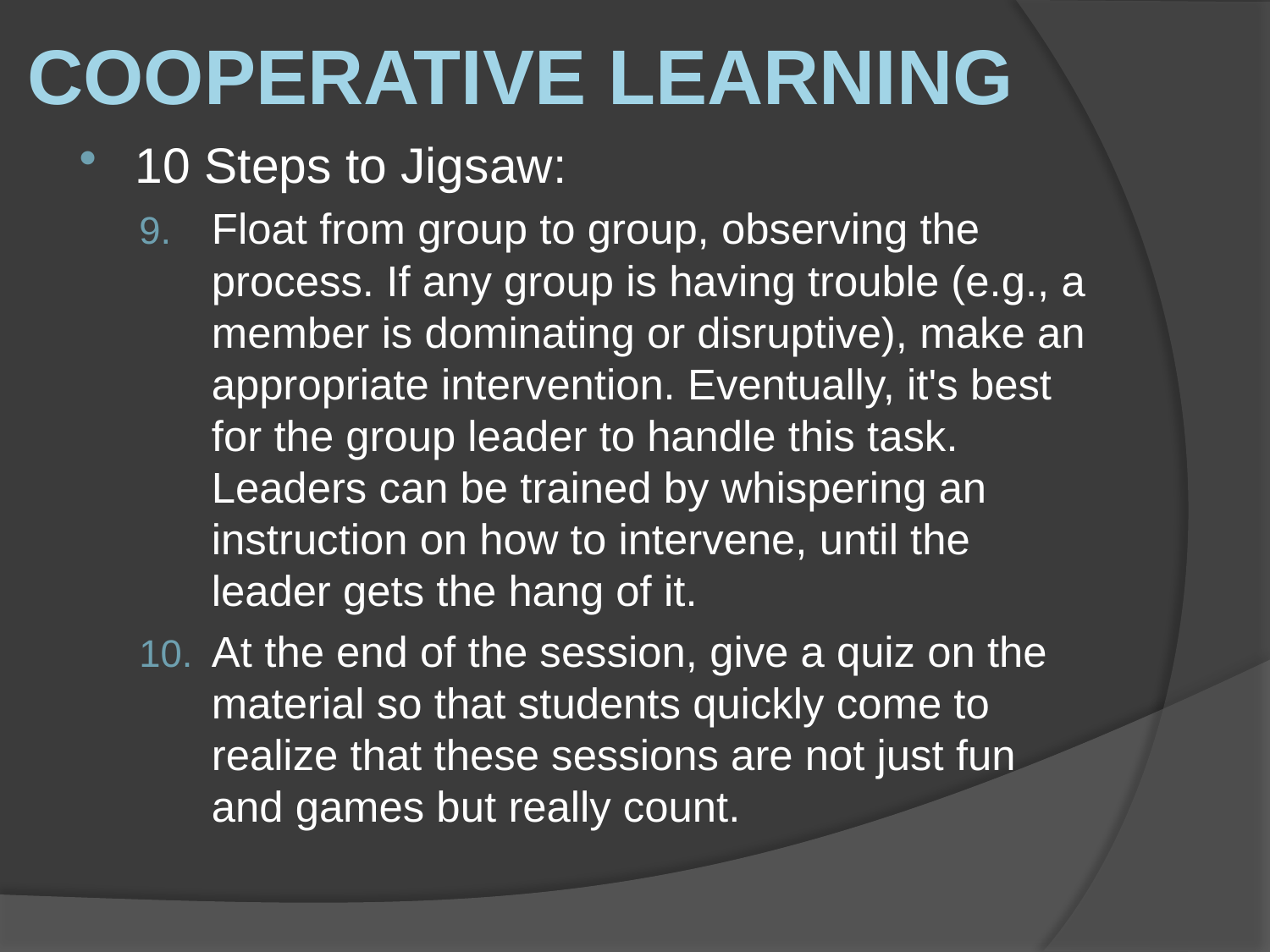

# Cooperative Learning
10 Steps to Jigsaw:
Float from group to group, observing the process. If any group is having trouble (e.g., a member is dominating or disruptive), make an appropriate intervention. Eventually, it's best for the group leader to handle this task. Leaders can be trained by whispering an instruction on how to intervene, until the leader gets the hang of it.
At the end of the session, give a quiz on the material so that students quickly come to realize that these sessions are not just fun and games but really count.